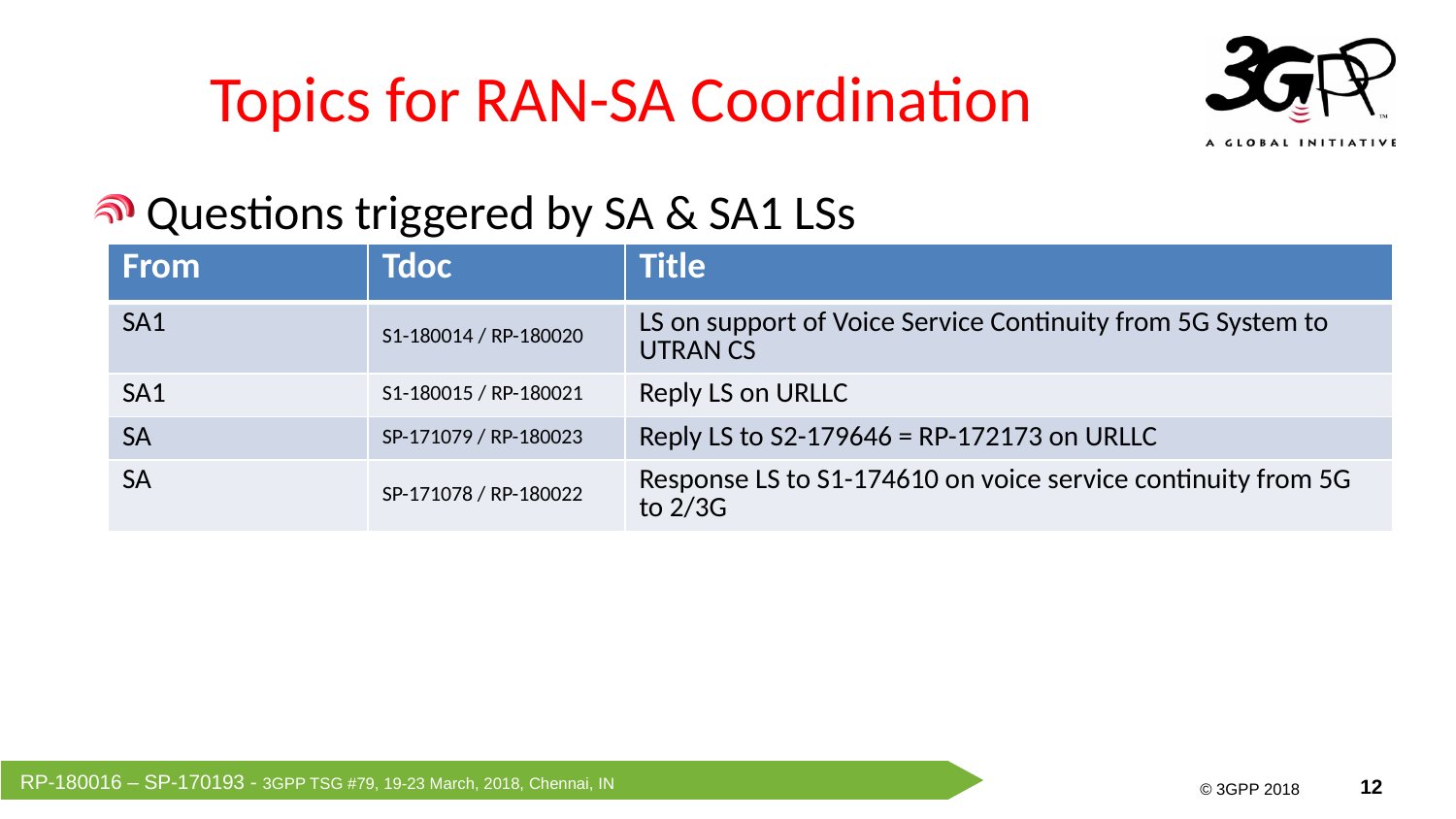

# Topics for RAN-SA Coordination
Questions triggered by SA & SA1 LSs

| From | Tdoc | Title |
| --- | --- | --- |
| SA1 | S1-180014 / RP-180020 | LS on support of Voice Service Continuity from 5G System to UTRAN CS |
| SA1 | S1-180015 / RP-180021 | Reply LS on URLLC |
| SA | SP-171079 / RP-180023 | Reply LS to S2-179646 = RP-172173 on URLLC |
| SA | SP-171078 / RP-180022 | Response LS to S1-174610 on voice service continuity from 5G to 2/3G |